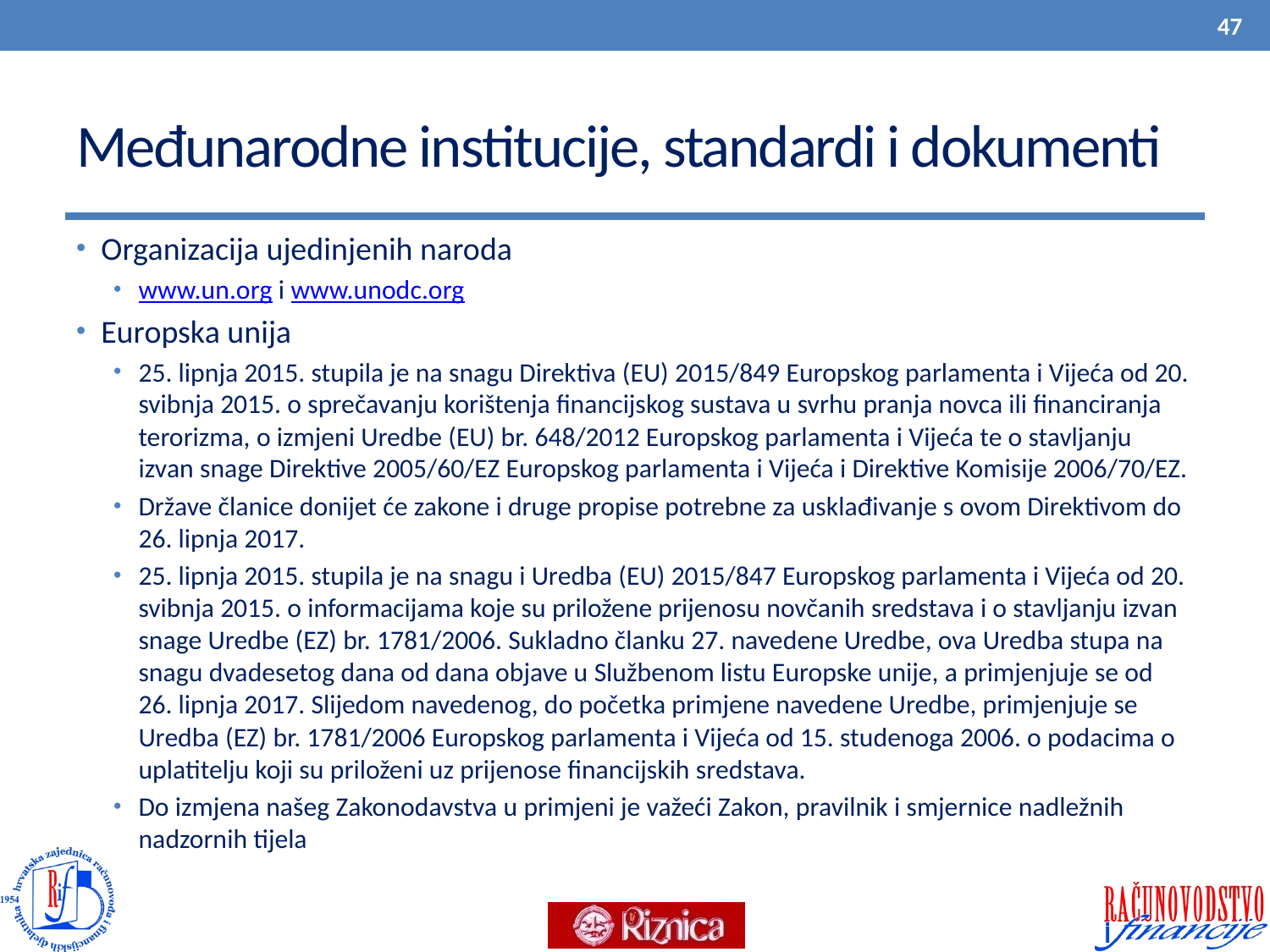

47
# Međunarodne institucije, standardi i dokumenti
Organizacija ujedinjenih naroda
www.un.org i www.unodc.org
Europska unija
25. lipnja 2015. stupila je na snagu Direktiva (EU) 2015/849 Europskog parlamenta i Vijeća od 20. svibnja 2015. o sprečavanju korištenja financijskog sustava u svrhu pranja novca ili financiranja terorizma, o izmjeni Uredbe (EU) br. 648/2012 Europskog parlamenta i Vijeća te o stavljanju izvan snage Direktive 2005/60/EZ Europskog parlamenta i Vijeća i Direktive Komisije 2006/70/EZ.
Države članice donijet će zakone i druge propise potrebne za usklađivanje s ovom Direktivom do 26. lipnja 2017.
25. lipnja 2015. stupila je na snagu i Uredba (EU) 2015/847 Europskog parlamenta i Vijeća od 20. svibnja 2015. o informacijama koje su priložene prijenosu novčanih sredstava i o stavljanju izvan snage Uredbe (EZ) br. 1781/2006. Sukladno članku 27. navedene Uredbe, ova Uredba stupa na snagu dvadesetog dana od dana objave u Službenom listu Europske unije, a primjenjuje se od 26. lipnja 2017. Slijedom navedenog, do početka primjene navedene Uredbe, primjenjuje se Uredba (EZ) br. 1781/2006 Europskog parlamenta i Vijeća od 15. studenoga 2006. o podacima o uplatitelju koji su priloženi uz prijenose financijskih sredstava.
Do izmjena našeg Zakonodavstva u primjeni je važeći Zakon, pravilnik i smjernice nadležnih nadzornih tijela